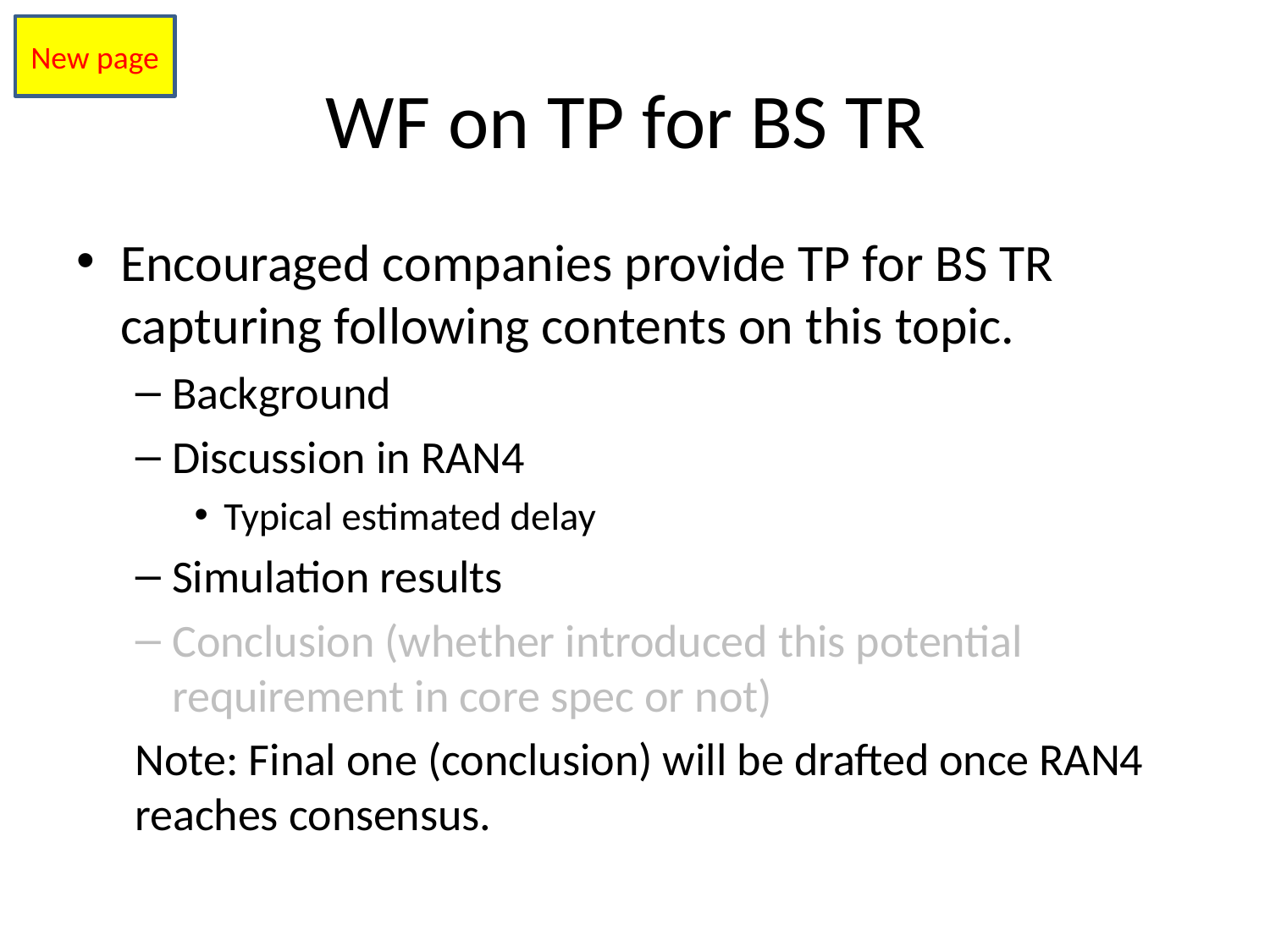

New page
# WF on TP for BS TR
Encouraged companies provide TP for BS TR capturing following contents on this topic.
Background
Discussion in RAN4
Typical estimated delay
Simulation results
Conclusion (whether introduced this potential requirement in core spec or not)
Note: Final one (conclusion) will be drafted once RAN4 reaches consensus.